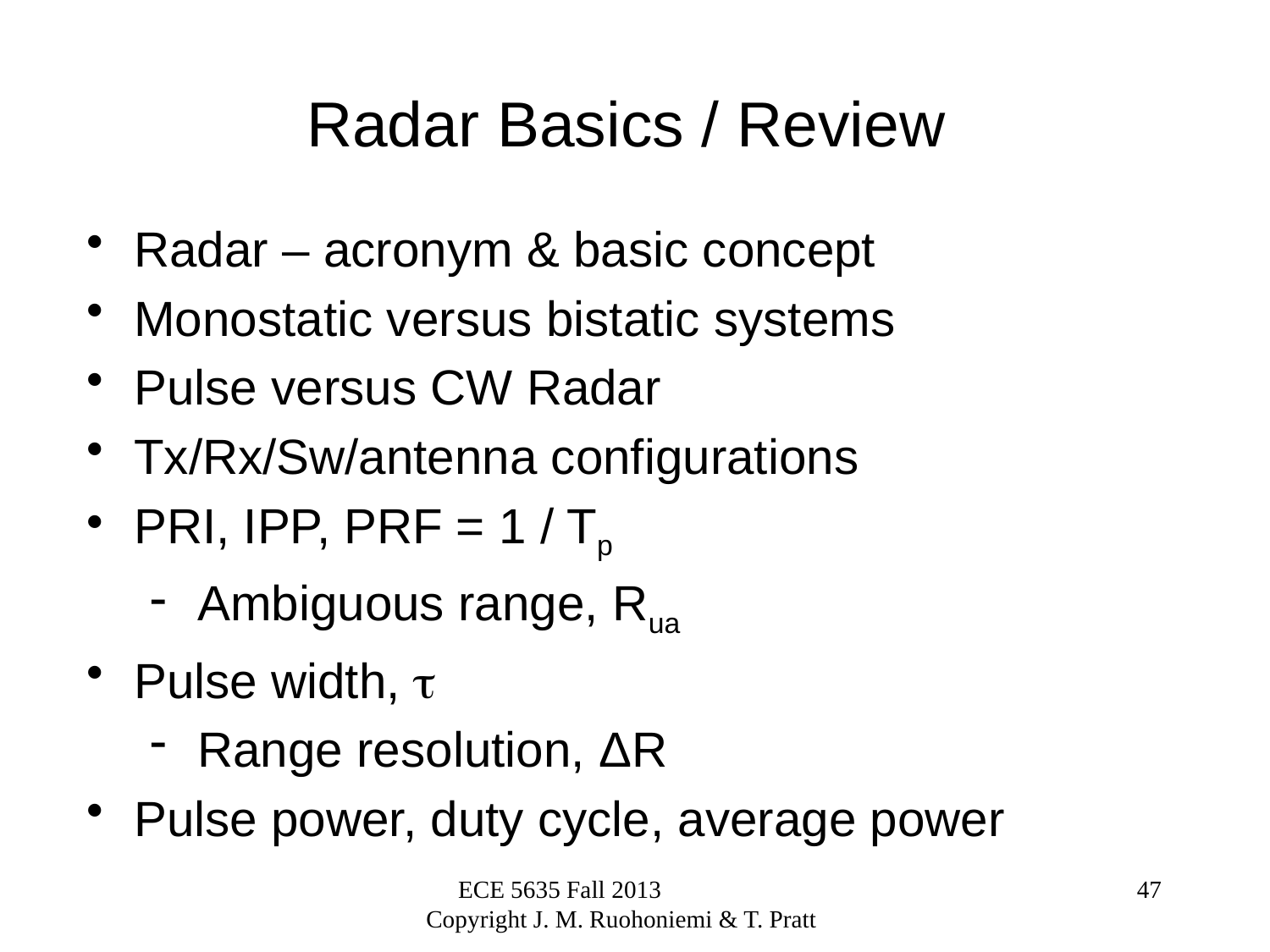

Radar Basics / Review
Radar – acronym & basic concept
Monostatic versus bistatic systems
Pulse versus CW Radar
Tx/Rx/Sw/antenna configurations
PRI, IPP, PRF = 1 / Tp
Ambiguous range, Rua
Pulse width, τ
Range resolution, ΔR
Pulse power, duty cycle, average power

ECE 5635 Fall 2013                      Copyright J. M. Ruohoniemi & T. Pratt
47